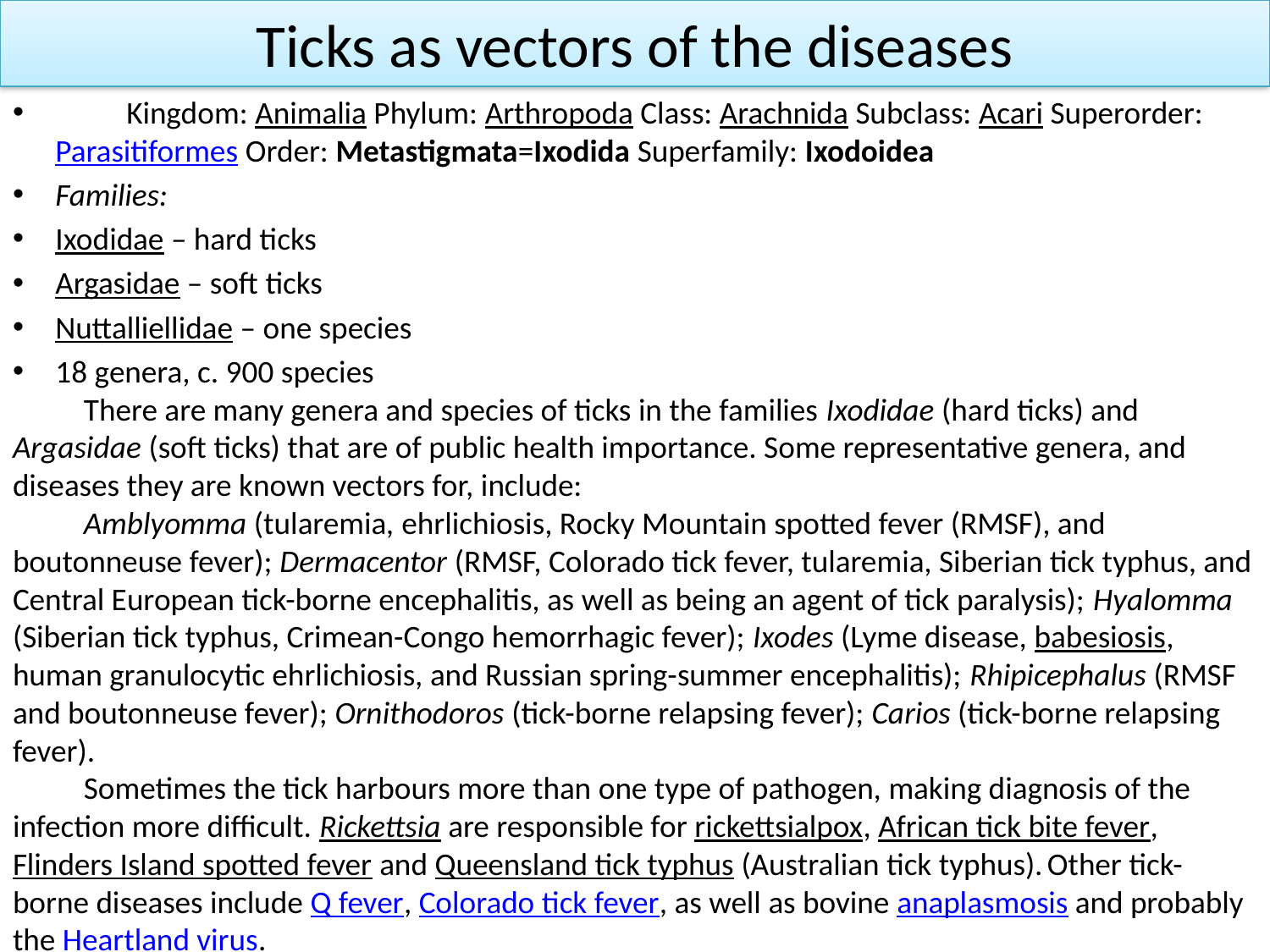

# Ticks as vectors of the diseases
     	Kingdom: Animalia Phylum: Arthropoda Class: Arachnida Subclass: Acari Superorder: Parasitiformes Order: Metastigmata=Ixodida Superfamily: Ixodoidea
Families:
Ixodidae – hard ticks
Argasidae – soft ticks
Nuttalliellidae – one species
18 genera, c. 900 species
	There are many genera and species of ticks in the families Ixodidae (hard ticks) and Argasidae (soft ticks) that are of public health importance. Some representative genera, and diseases they are known vectors for, include:
	Amblyomma (tularemia, ehrlichiosis, Rocky Mountain spotted fever (RMSF), and boutonneuse fever); Dermacentor (RMSF, Colorado tick fever, tularemia, Siberian tick typhus, and Central European tick-borne encephalitis, as well as being an agent of tick paralysis); Hyalomma (Siberian tick typhus, Crimean-Congo hemorrhagic fever); Ixodes (Lyme disease, babesiosis, human granulocytic ehrlichiosis, and Russian spring-summer encephalitis); Rhipicephalus (RMSF and boutonneuse fever); Ornithodoros (tick-borne relapsing fever); Carios (tick-borne relapsing fever).
	Sometimes the tick harbours more than one type of pathogen, making diagnosis of the infection more difficult. Rickettsia are responsible for rickettsialpox, African tick bite fever, Flinders Island spotted fever and Queensland tick typhus (Australian tick typhus). Other tick-borne diseases include Q fever, Colorado tick fever, as well as bovine anaplasmosis and probably the Heartland virus.